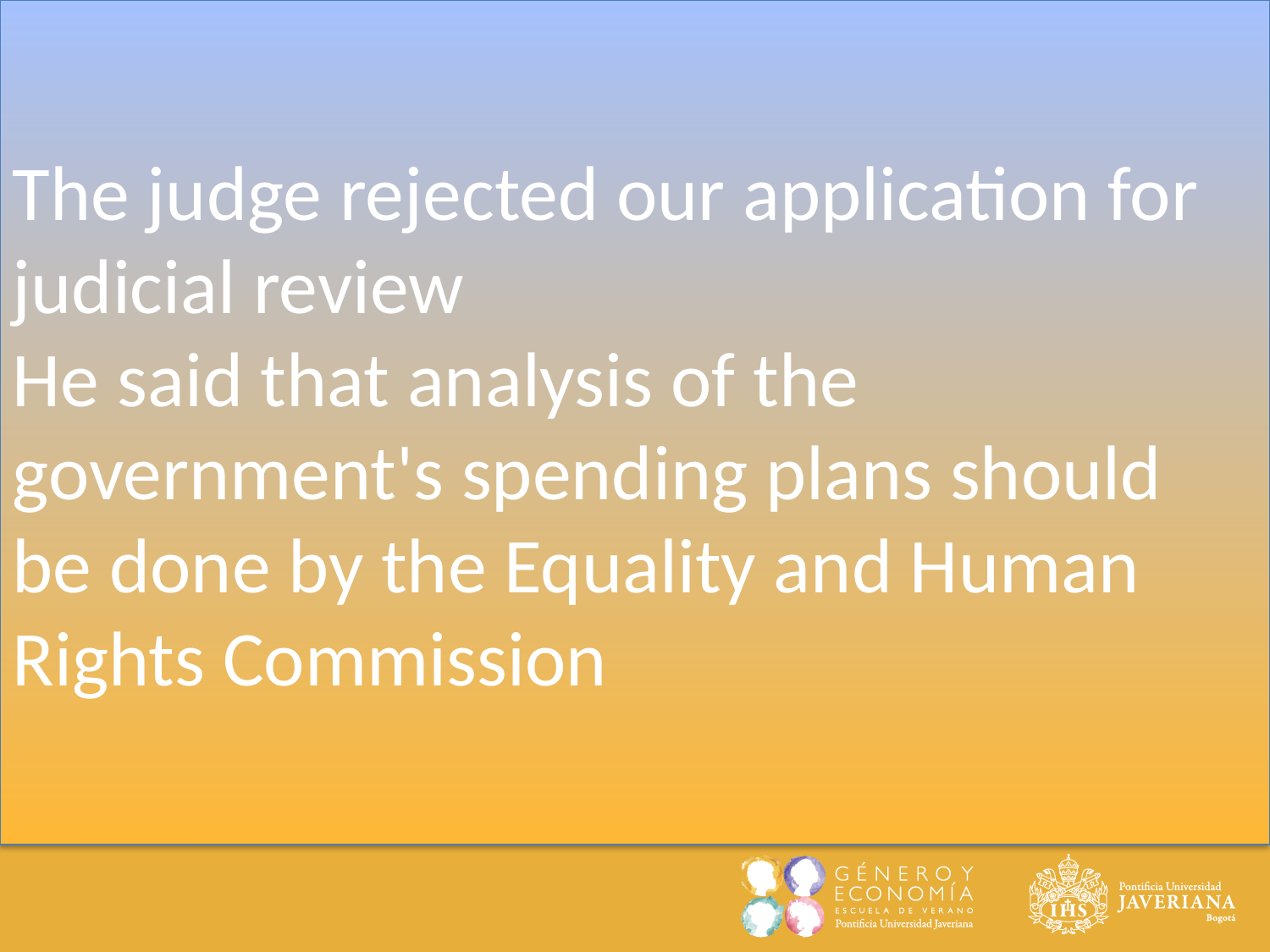

The judge rejected our application for judicial review
He said that analysis of the government's spending plans should be done by the Equality and Human Rights Commission